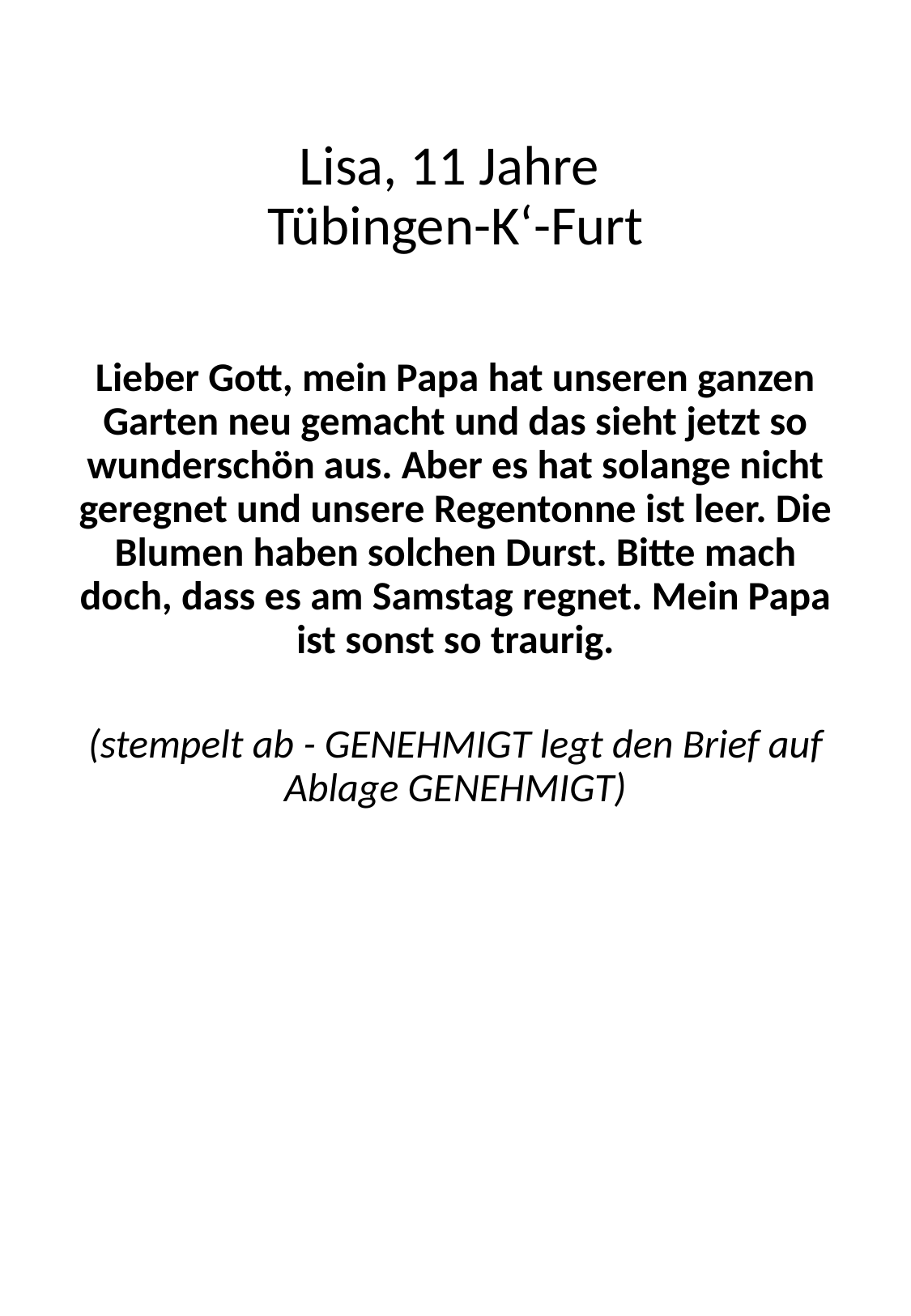

# Lisa, 11 Jahre Tübingen-K‘-Furt
Lieber Gott, mein Papa hat unseren ganzen Garten neu gemacht und das sieht jetzt so wunderschön aus. Aber es hat solange nicht geregnet und unsere Regentonne ist leer. Die Blumen haben solchen Durst. Bitte mach doch, dass es am Samstag regnet. Mein Papa ist sonst so traurig.
(stempelt ab - GENEHMIGT legt den Brief auf Ablage GENEHMIGT)